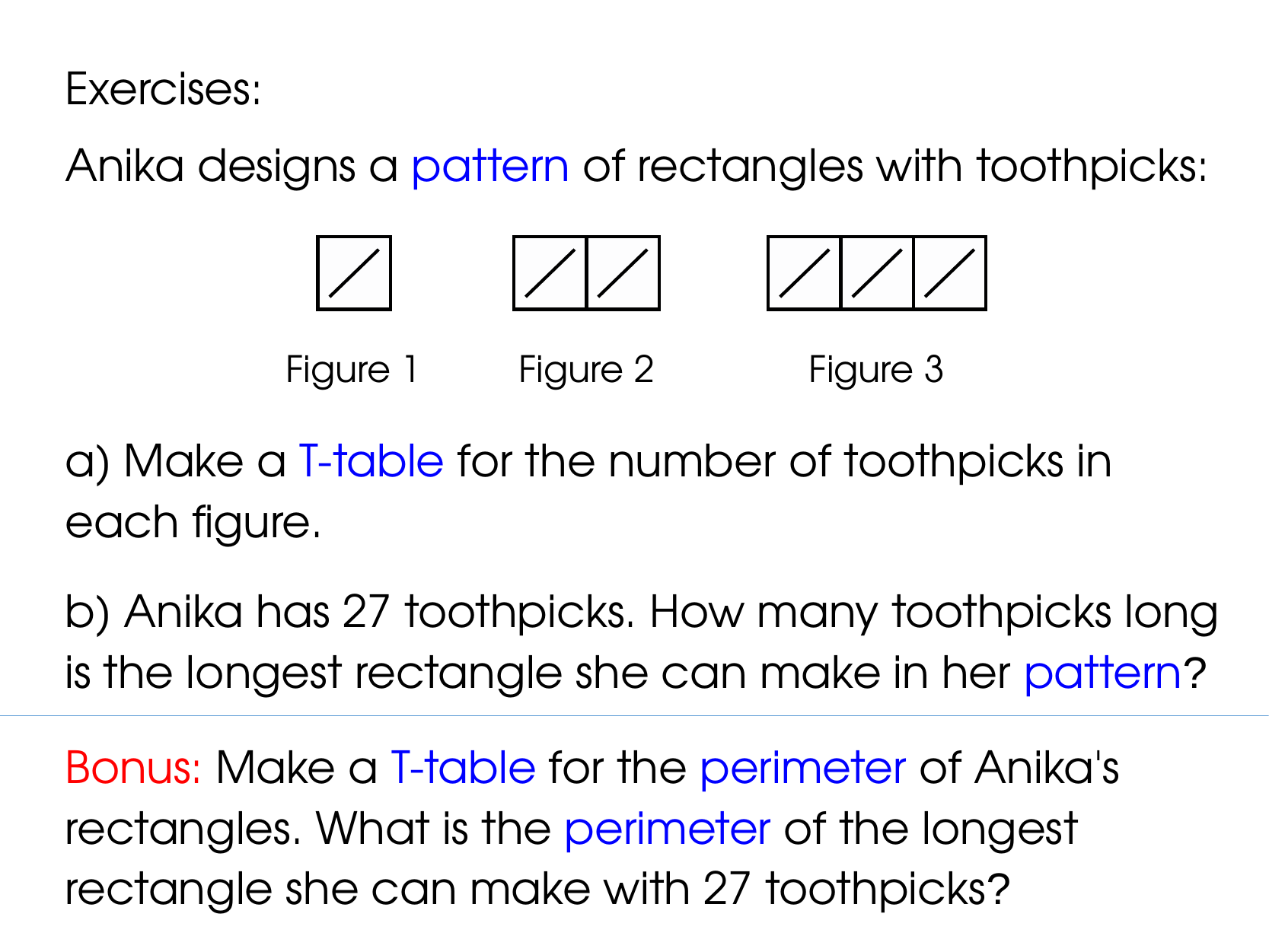

Exercises:
Anika designs a pattern of rectangles with toothpicks:

Figure 1

Figure 2

Figure 3
a) Make a T-table for the number of toothpicks in each figure.
b) Anika has 27 toothpicks. How many toothpicks long is the longest rectangle she can make in her pattern?
Bonus: Make a T-table for the perimeter of Anika's rectangles. What is the perimeter of the longest rectangle she can make with 27 toothpicks?